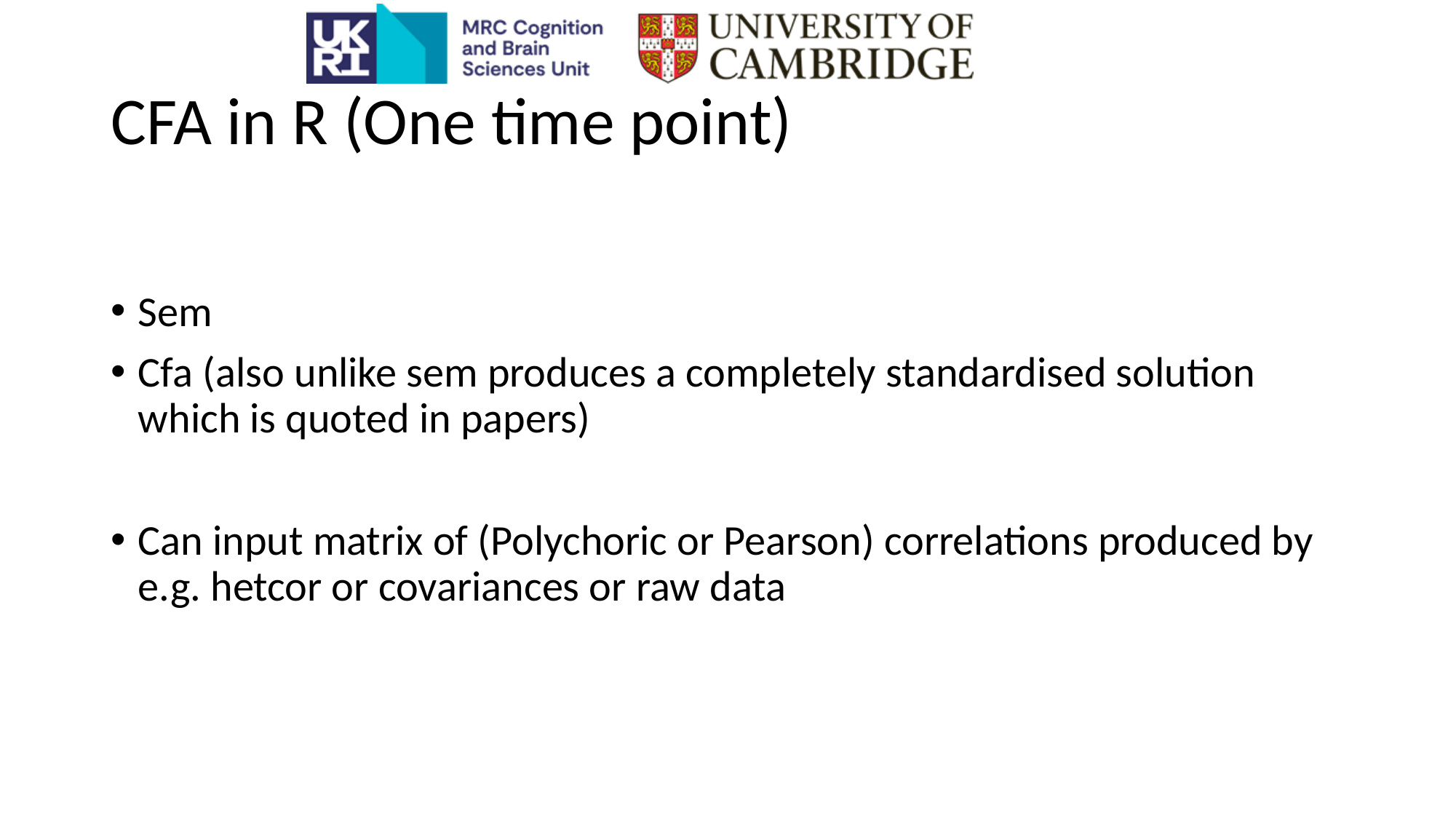

# CFA in R (One time point)

Sem
Cfa (also unlike sem produces a completely standardised solution which is quoted in papers)

Can input matrix of (Polychoric or Pearson) correlations produced by e.g. hetcor or covariances or raw data